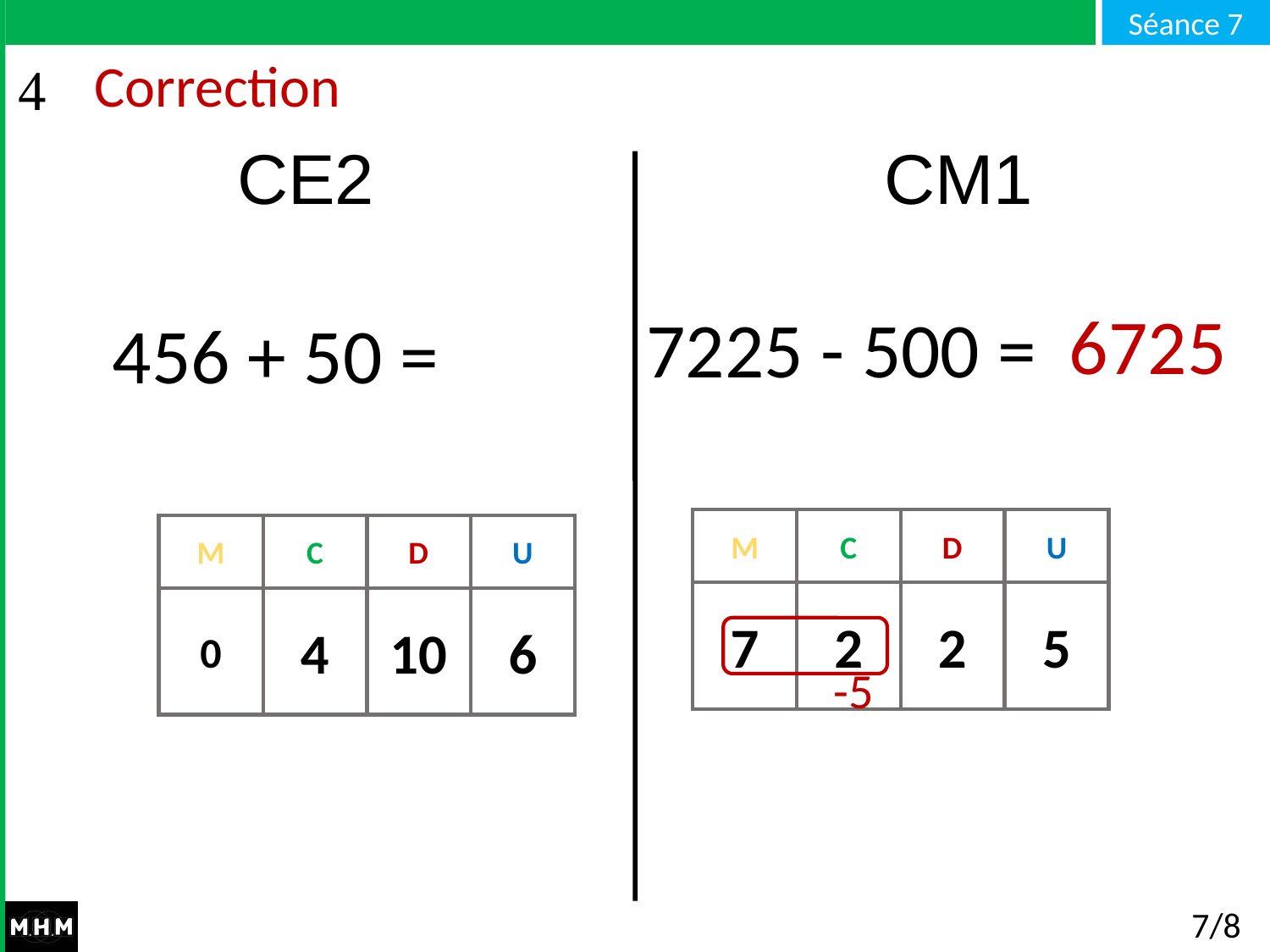

# Correction
CE2                          CM1

6725
7225 - 500 =
456 + 50 =
M
C
D
U
7
2
2
5
M
C
D
U
0
4
10
6

-5
7/8